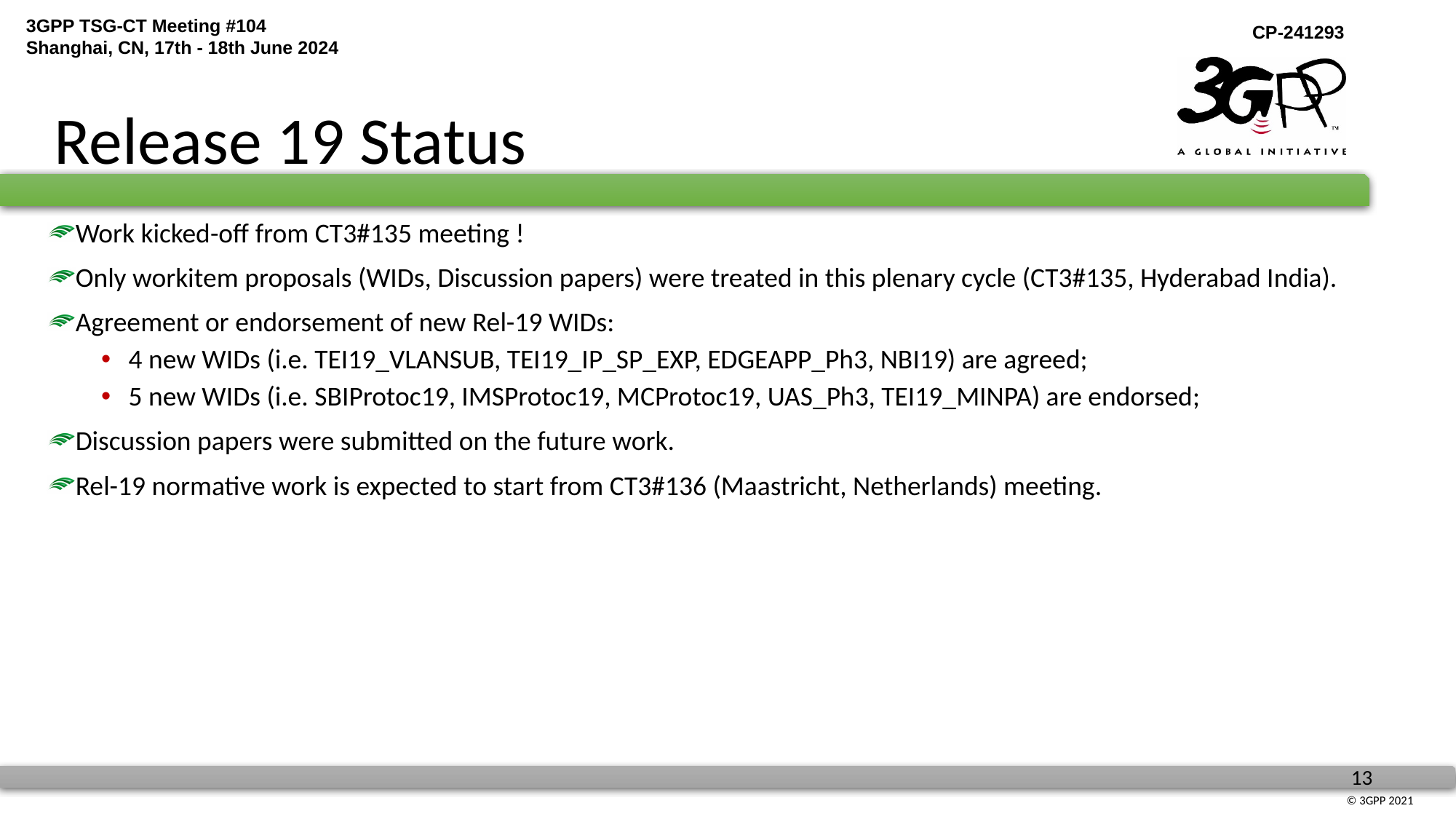

# Release 19 Status
Work kicked-off from CT3#135 meeting !
Only workitem proposals (WIDs, Discussion papers) were treated in this plenary cycle (CT3#135, Hyderabad India).
Agreement or endorsement of new Rel-19 WIDs:
4 new WIDs (i.e. TEI19_VLANSUB, TEI19_IP_SP_EXP, EDGEAPP_Ph3, NBI19) are agreed;
5 new WIDs (i.e. SBIProtoc19, IMSProtoc19, MCProtoc19, UAS_Ph3, TEI19_MINPA) are endorsed;
Discussion papers were submitted on the future work.
Rel-19 normative work is expected to start from CT3#136 (Maastricht, Netherlands) meeting.